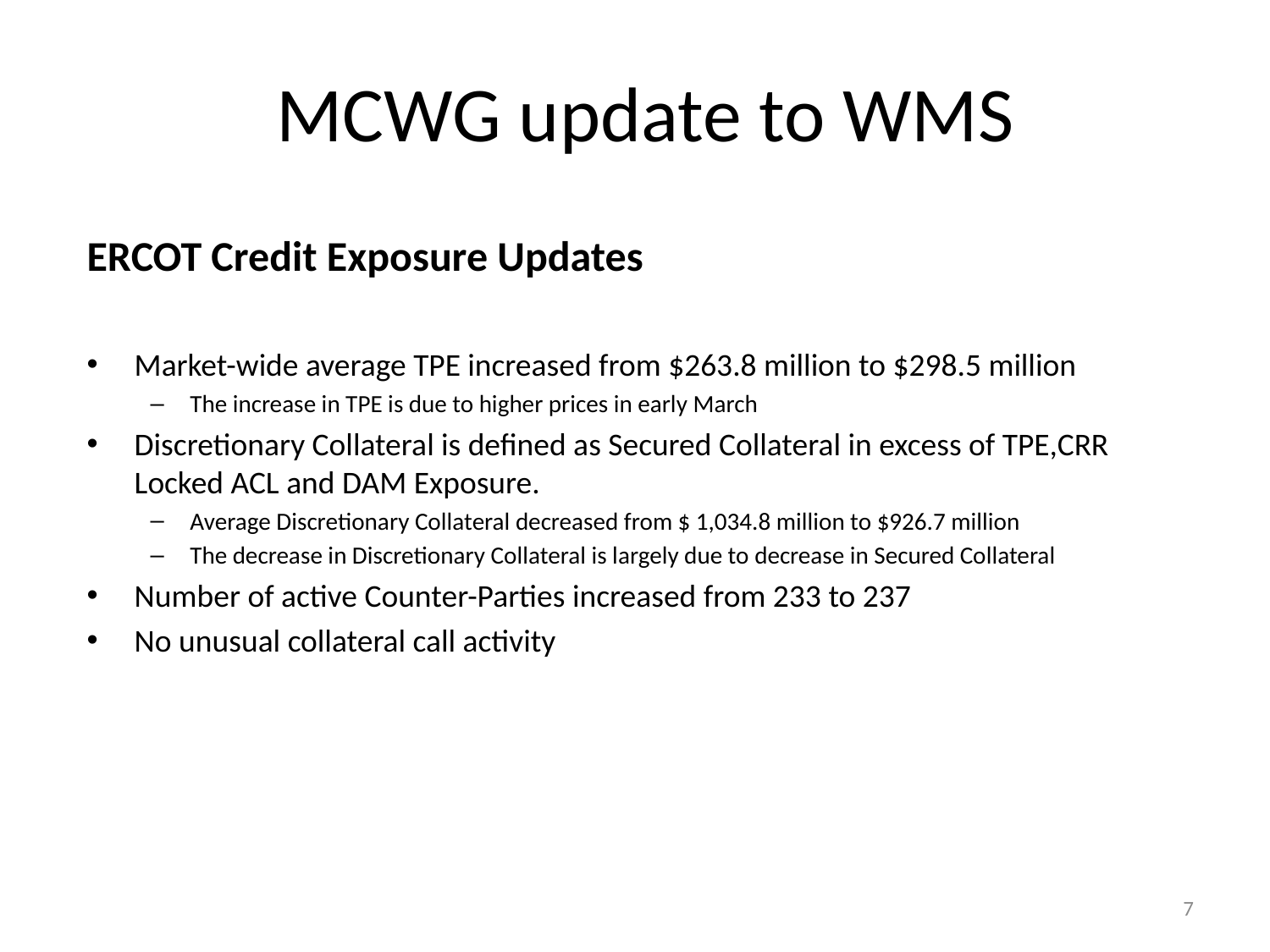

# MCWG update to WMS
ERCOT Credit Exposure Updates

Market-wide average TPE increased from $263.8 million to $298.5 million
The increase in TPE is due to higher prices in early March
Discretionary Collateral is defined as Secured Collateral in excess of TPE,CRR Locked ACL and DAM Exposure.
Average Discretionary Collateral decreased from $ 1,034.8 million to $926.7 million
The decrease in Discretionary Collateral is largely due to decrease in Secured Collateral
Number of active Counter-Parties increased from 233 to 237
No unusual collateral call activity

7